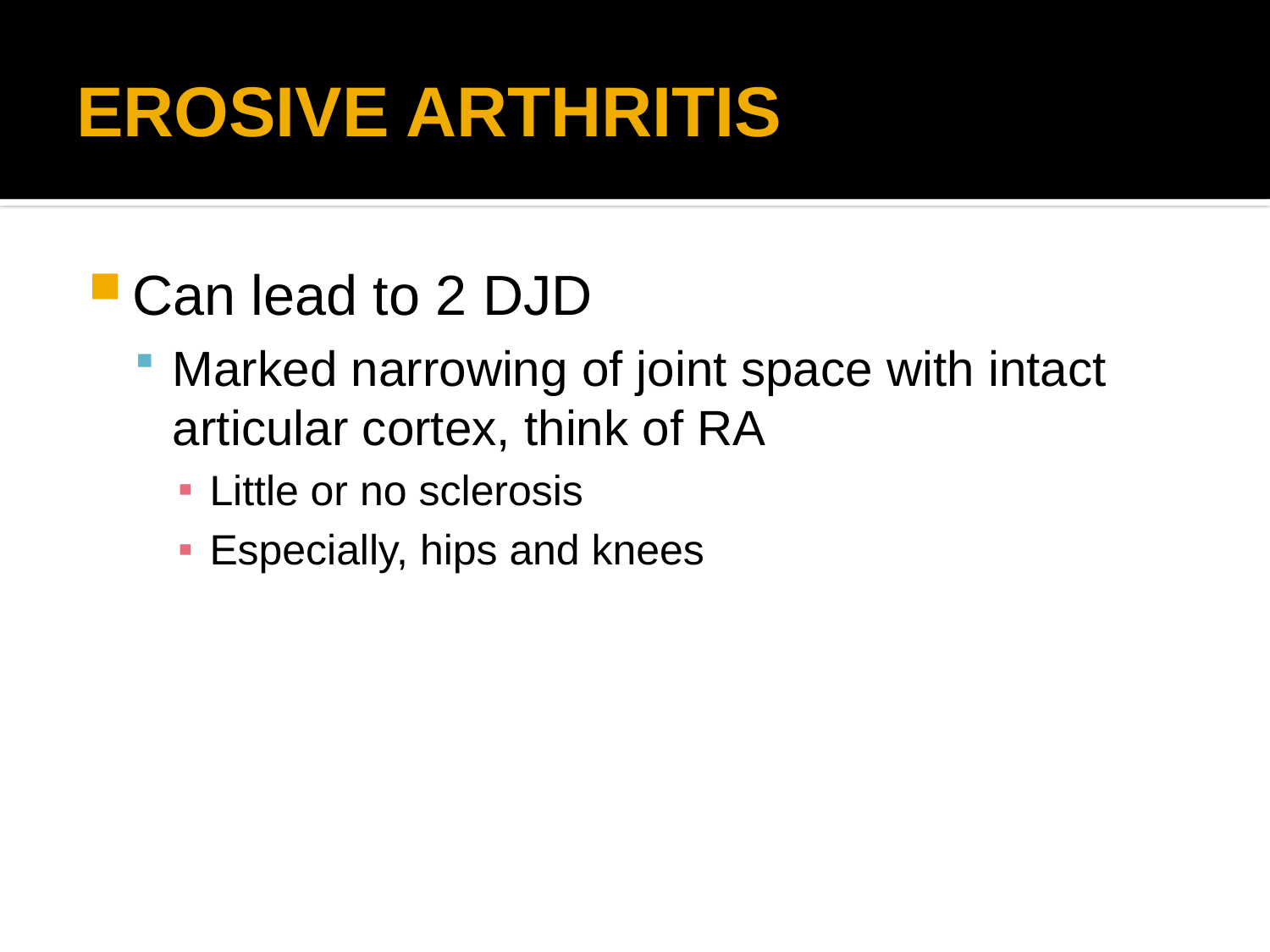

# EROSIVE ARTHRITIS
Can lead to 2 DJD
Marked narrowing of joint space with intact articular cortex, think of RA
Little or no sclerosis
Especially, hips and knees